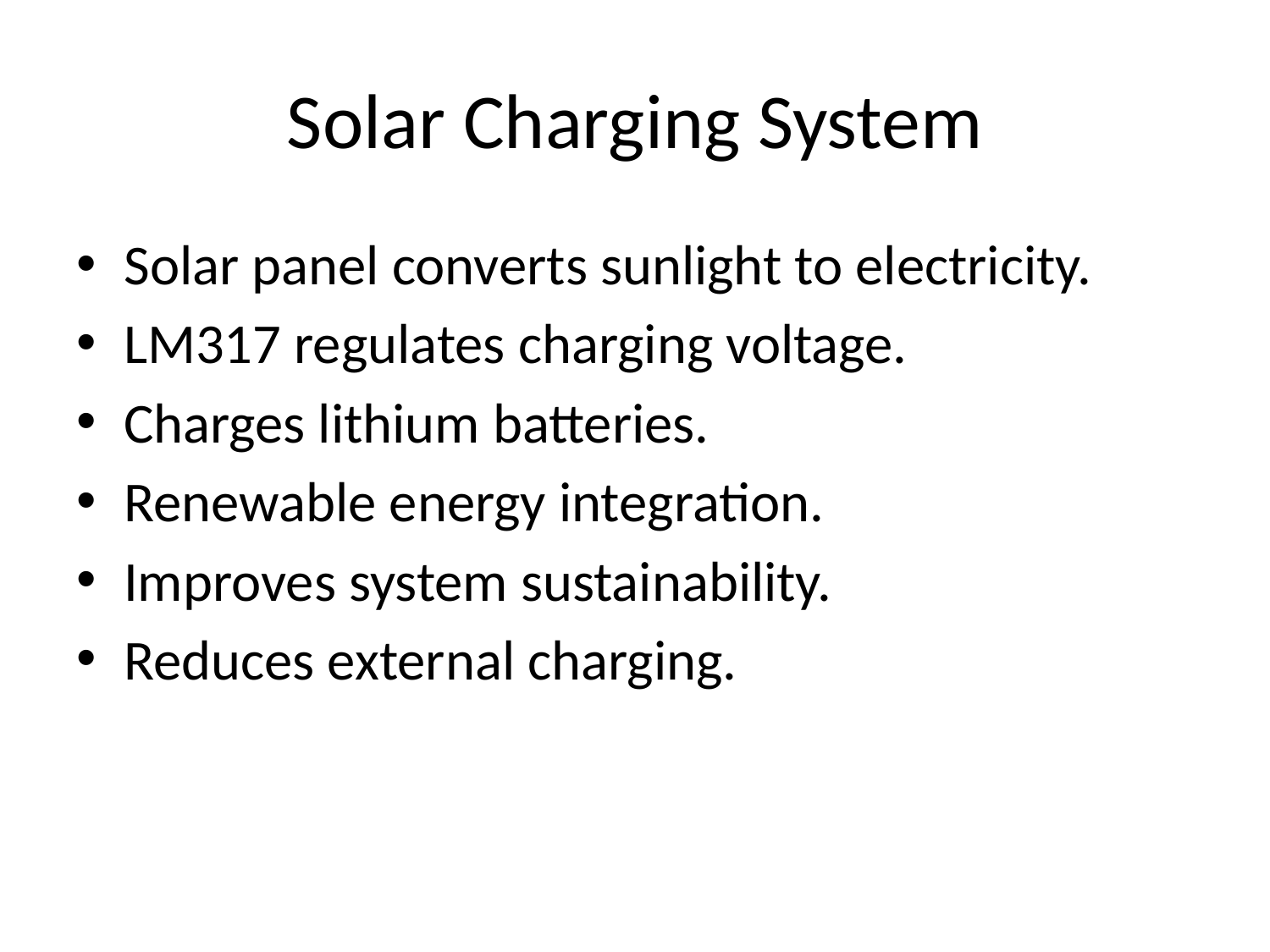

# Solar Charging System
Solar panel converts sunlight to electricity.
LM317 regulates charging voltage.
Charges lithium batteries.
Renewable energy integration.
Improves system sustainability.
Reduces external charging.